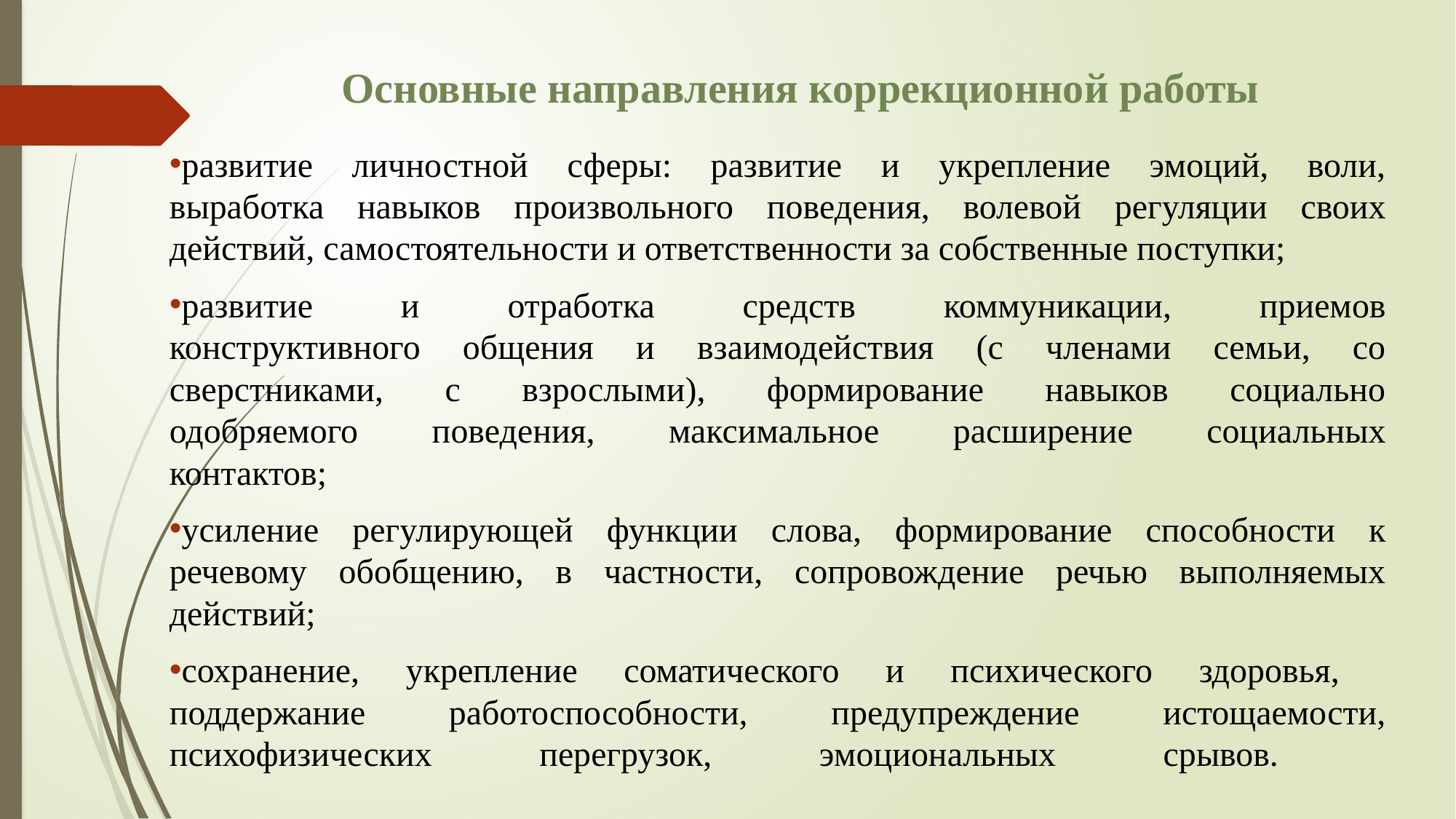

# Основные направления коррекционной работы
развитие личностной сферы: развитие и укрепление эмоций, воли,
выработка навыков произвольного поведения, волевой регуляции своих
действий, самостоятельности и ответственности за собственные поступки;
развитие и отработка средств коммуникации, приемов
конструктивного общения и взаимодействия (с членами семьи, со
сверстниками, с взрослыми), формирование навыков социально
одобряемого поведения, максимальное расширение социальных
контактов;
усиление регулирующей функции слова, формирование способности к
речевому обобщению, в частности, сопровождение речью выполняемых
действий;
сохранение, укрепление соматического и психического здоровья,
поддержание работоспособности, предупреждение истощаемости,
психофизических перегрузок, эмоциональных срывов.